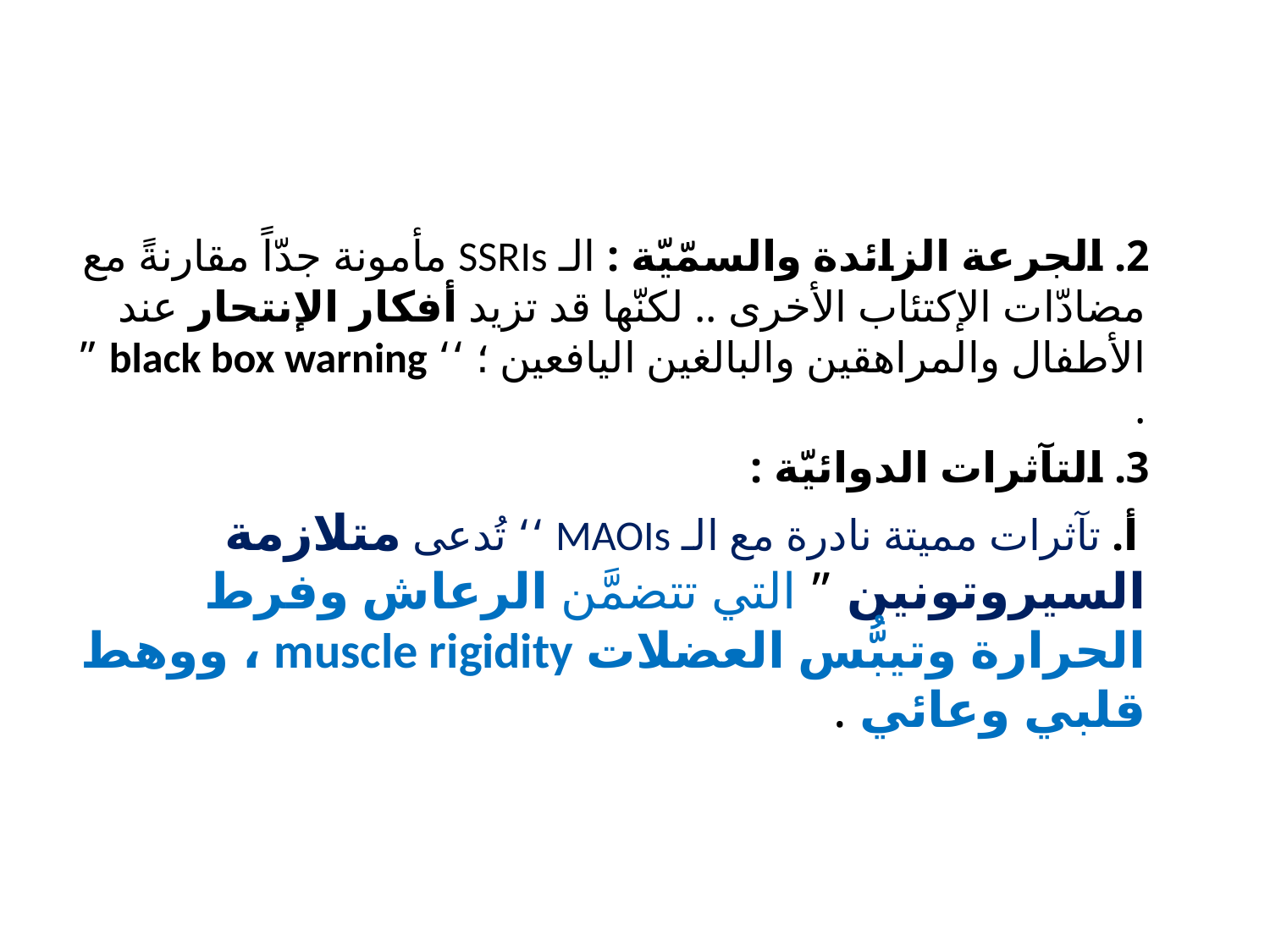

#
    2. الجرعة الزائدة والسمّيّة : الـ SSRIs مأمونة جدّاً مقارنةً مع مضادّات الإكتئاب الأخرى .. لكنّها قد تزيد أفكار الإنتحار عند الأطفال والمراهقين والبالغين اليافعين ؛ ‘‘ black box warning ” .
    3. التآثرات الدوائيّة :
     أ. تآثرات مميتة نادرة مع الـ MAOIs ‘‘ تُدعى متلازمة السيروتونين ” التي تتضمَّن الرعاش وفرط الحرارة وتيبُّس العضلات muscle rigidity ، ووهط قلبي وعائي .